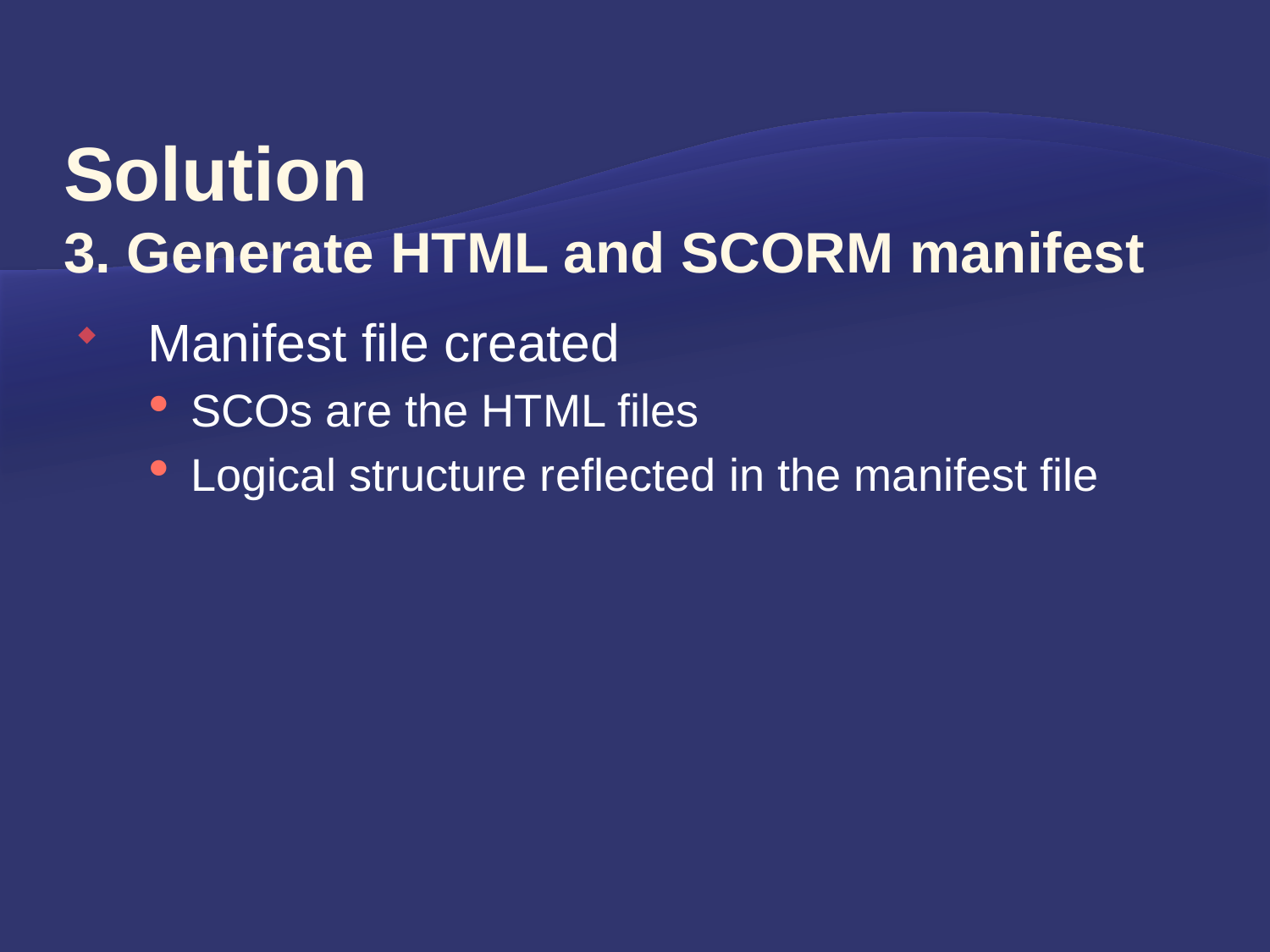

# Solution 3. Generate HTML and SCORM manifest
Manifest file created
SCOs are the HTML files
Logical structure reflected in the manifest file